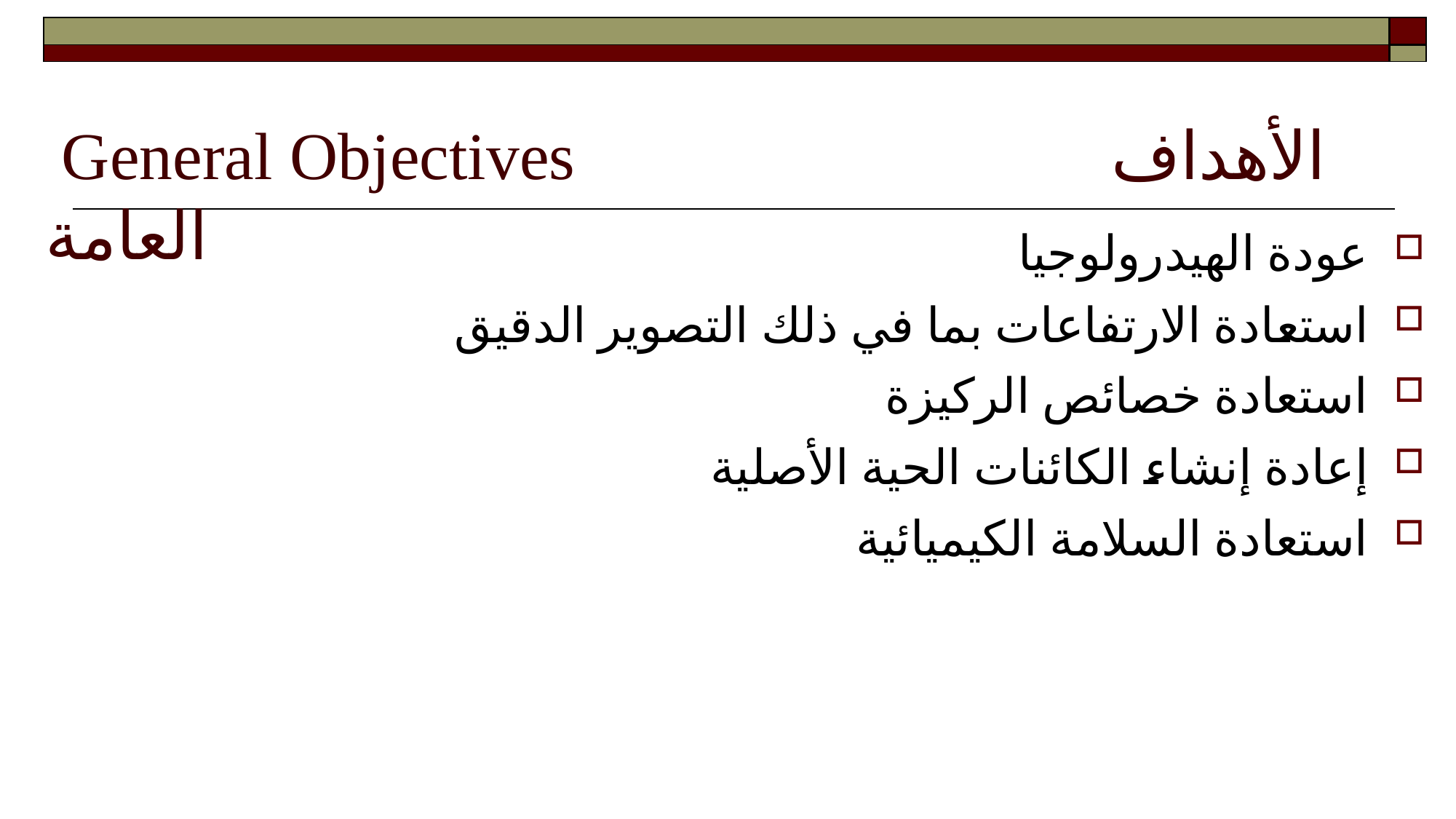

|  |  |
| --- | --- |
|  |  |
# General Objectives                                الأهداف العامة
عودة الهيدرولوجيا
استعادة الارتفاعات بما في ذلك التصوير الدقيق
استعادة خصائص الركيزة
إعادة إنشاء الكائنات الحية الأصلية
استعادة السلامة الكيميائية